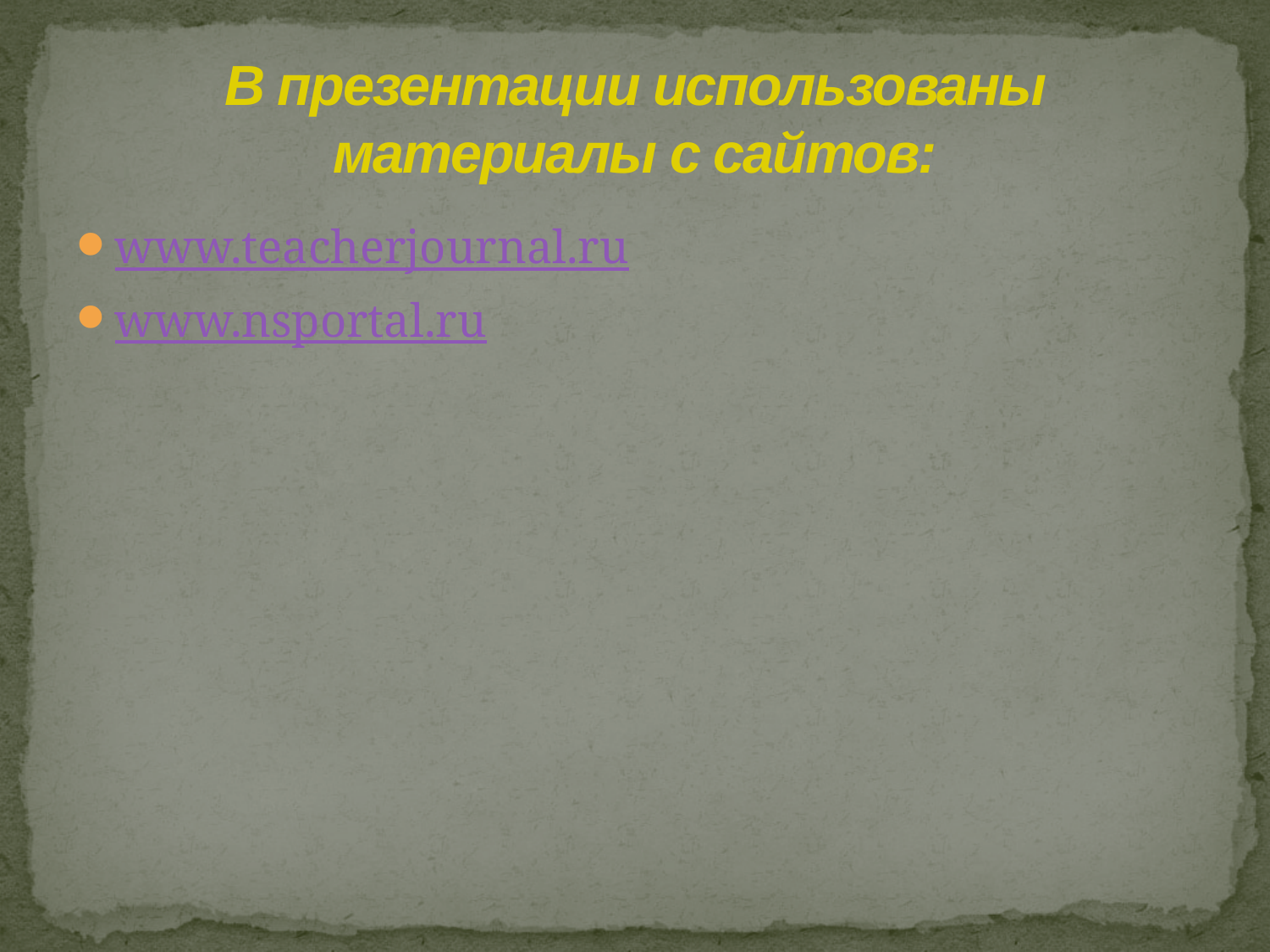

# В презентации использованы материалы с сайтов:
www.teacherjournal.ru
www.nsportal.ru